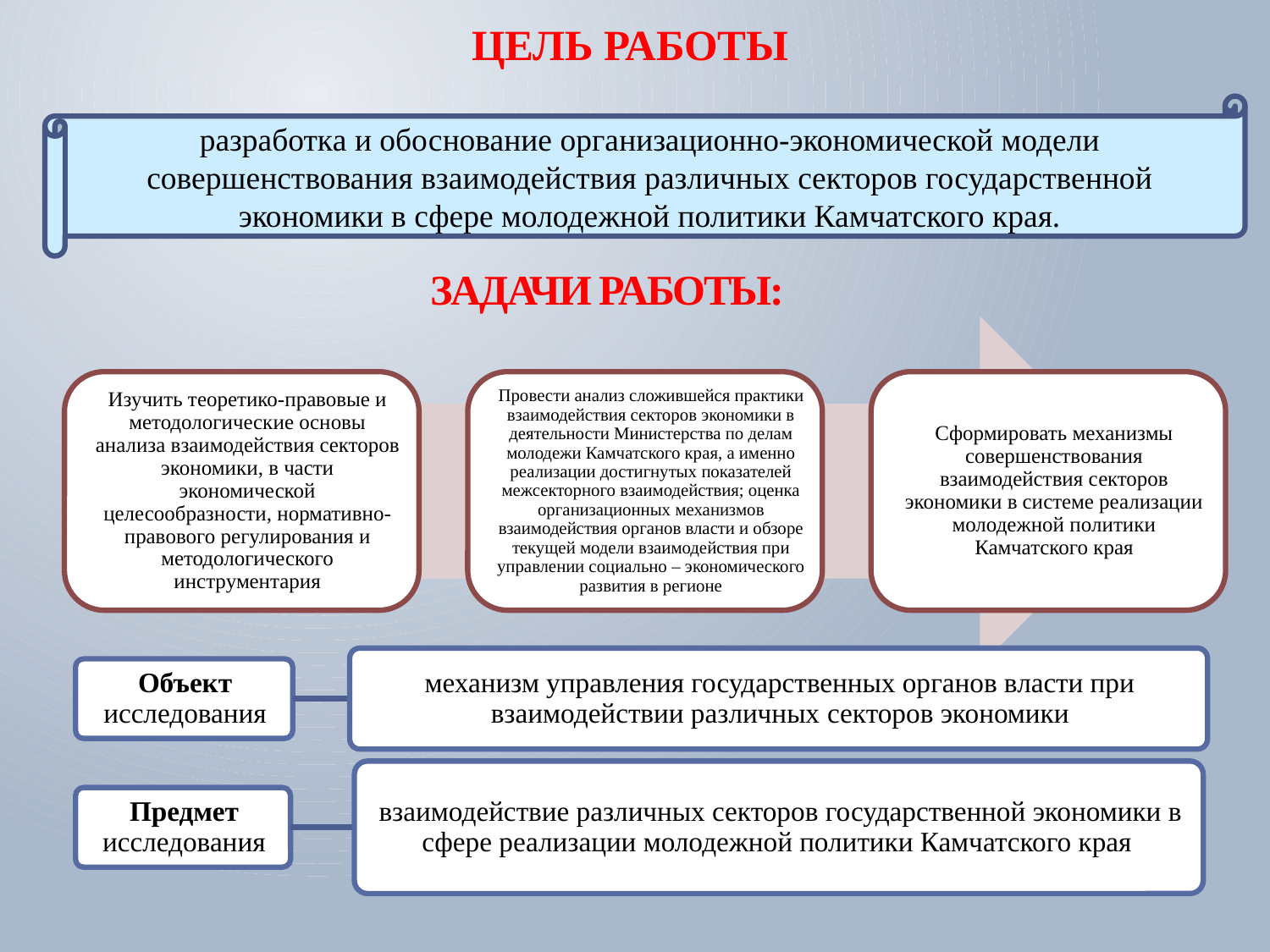

# Цель работы
разработка и обоснование организационно-экономической модели совершенствования взаимодействия различных секторов государственной экономики в сфере молодежной политики Камчатского края.
Задачи работы:
Изучить теоретико-правовые и методологические основы анализа взаимодействия секторов экономики, в части экономической целесообразности, нормативно-правового регулирования и методологического инструментария
Провести анализ сложившейся практики взаимодействия секторов экономики в деятельности Министерства по делам молодежи Камчатского края, а именно реализации достигнутых показателей межсекторного взаимодействия; оценка организационных механизмов взаимодействия органов власти и обзоре текущей модели взаимодействия при управлении социально – экономического развития в регионе
Сформировать механизмы совершенствования взаимодействия секторов экономики в системе реализации молодежной политики Камчатского края
Объект исследования

механизм управления государственных органов власти при взаимодействии различных секторов экономики
Предмет исследования

взаимодействие различных секторов государственной экономики в сфере реализации молодежной политики Камчатского края